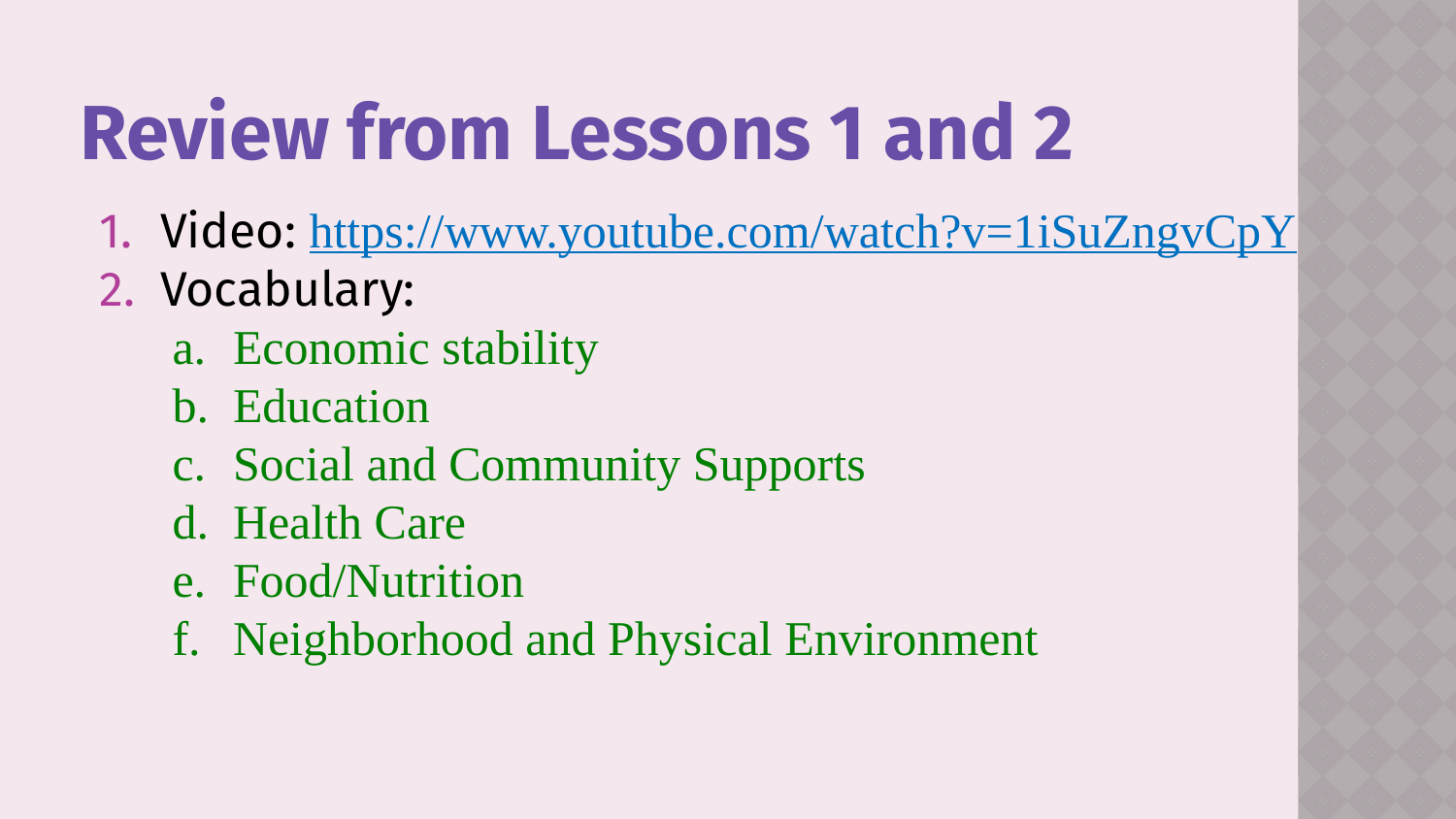

# Review from Lessons 1 and 2
Video: https://www.youtube.com/watch?v=1iSuZngvCpY
Vocabulary:
Economic stability
Education
Social and Community Supports
Health Care
Food/Nutrition
Neighborhood and Physical Environment